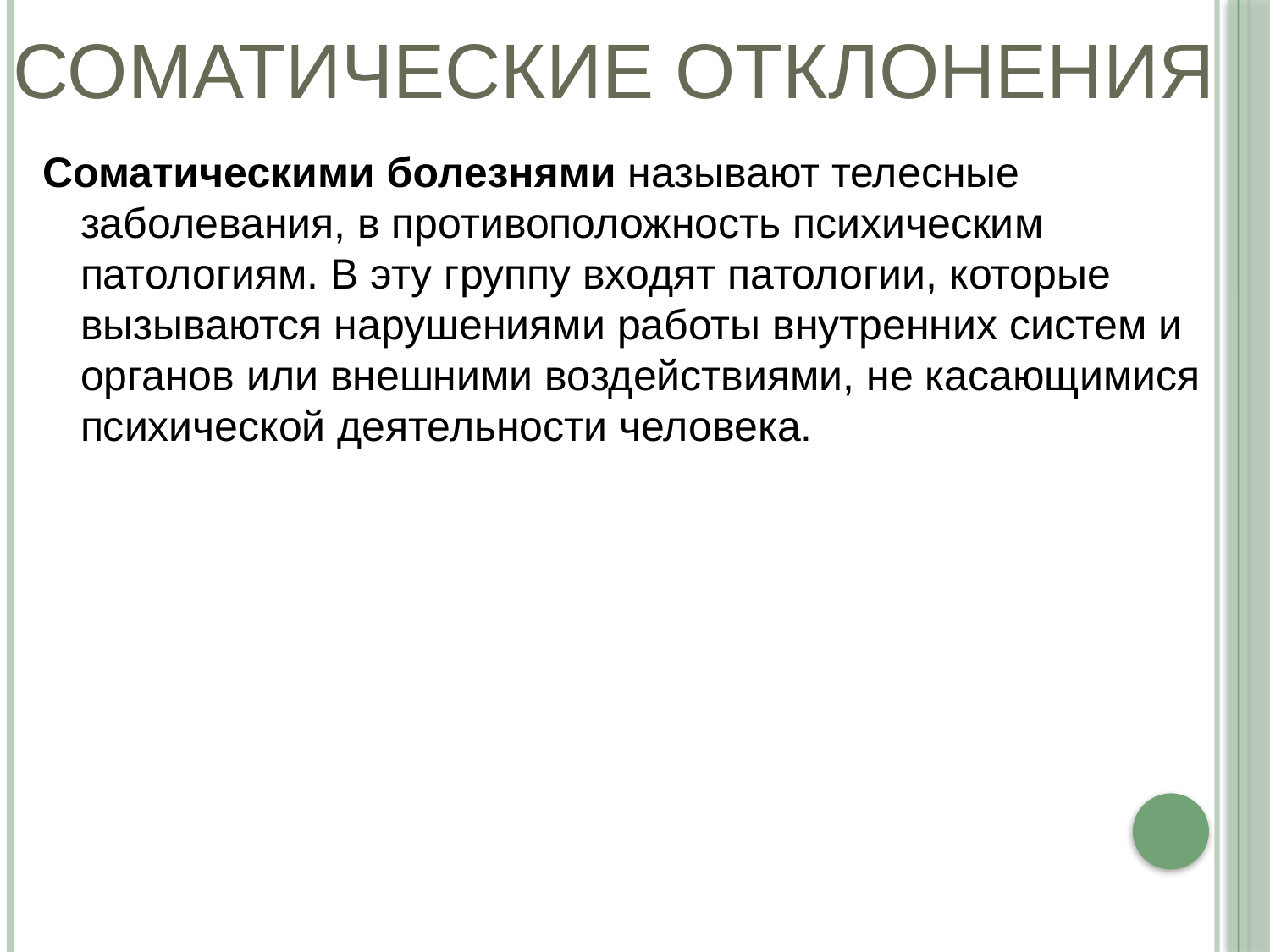

# Соматические отклонения
Соматическими болезнями называют телесные заболевания, в противоположность психическим патологиям. В эту группу входят патологии, которые вызываются нарушениями работы внутренних систем и органов или внешними воздействиями, не касающимися психической деятельности человека.